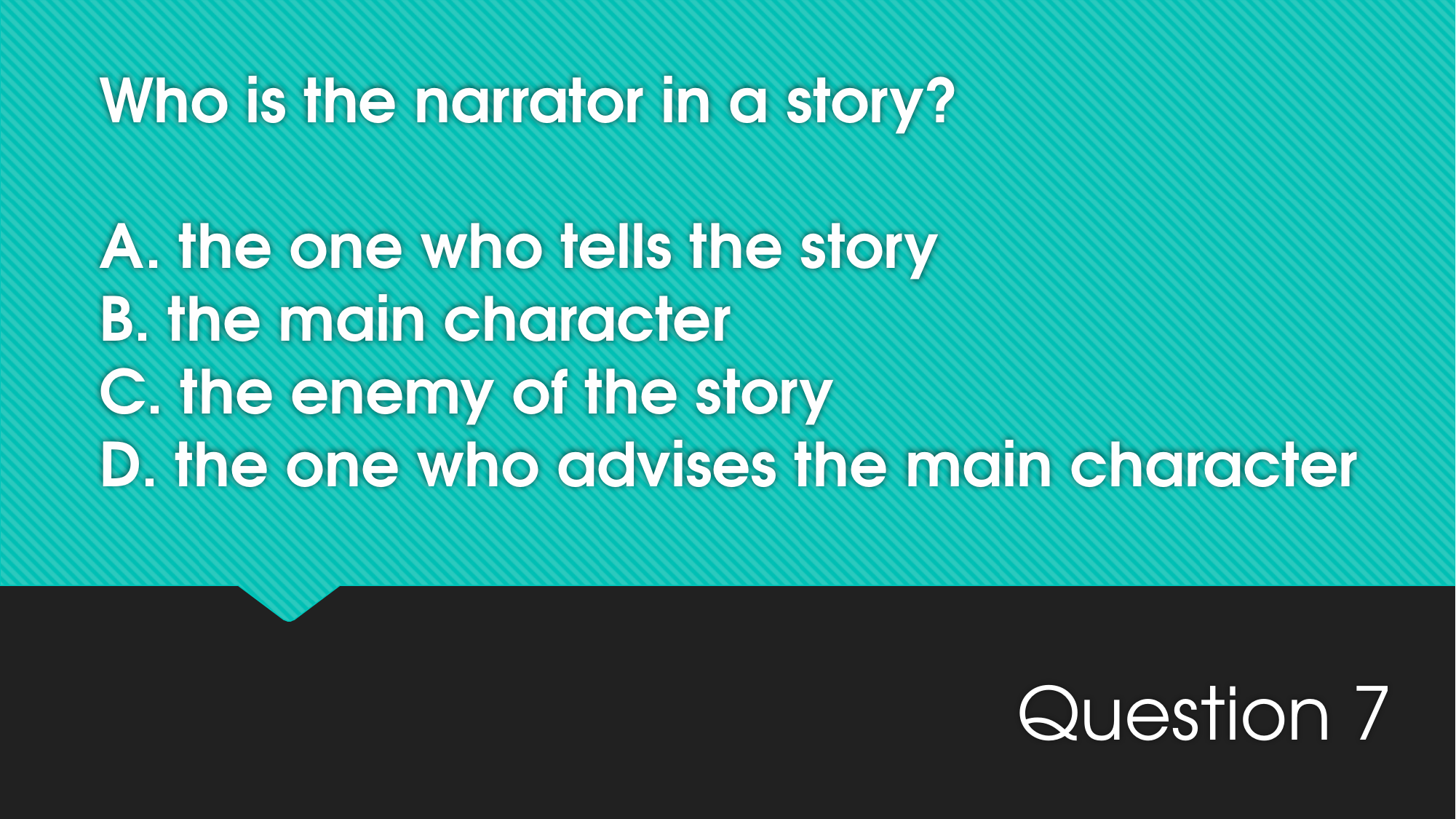

# Who is the narrator in a story? A. the one who tells the story B. the main character C. the enemy of the story D. the one who advises the main character
Question 7